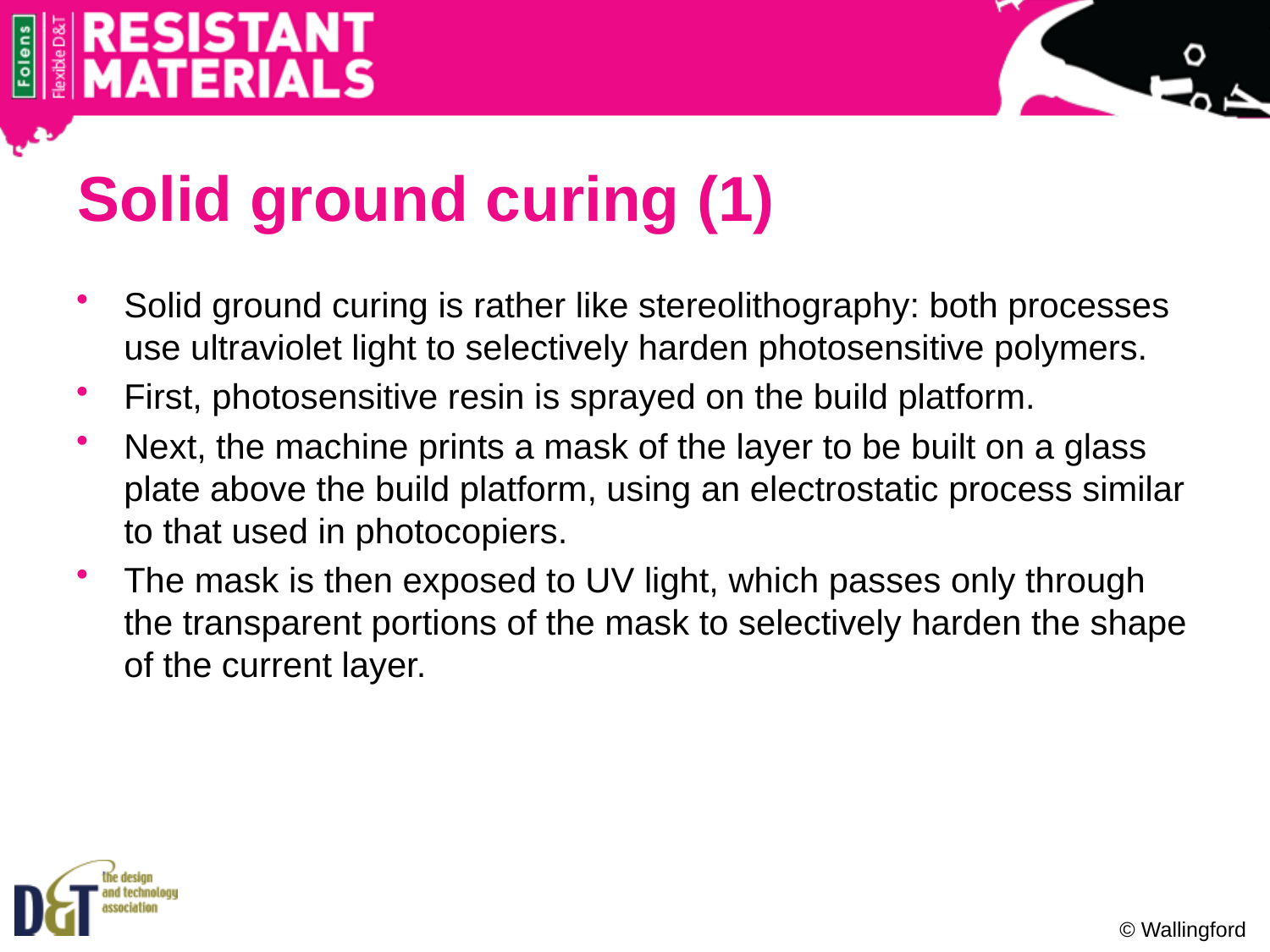

# Solid ground curing (1)
Solid ground curing is rather like stereolithography: both processes use ultraviolet light to selectively harden photosensitive polymers.
First, photosensitive resin is sprayed on the build platform.
Next, the machine prints a mask of the layer to be built on a glass plate above the build platform, using an electrostatic process similar to that used in photocopiers.
The mask is then exposed to UV light, which passes only through the transparent portions of the mask to selectively harden the shape of the current layer.
© Wallingford